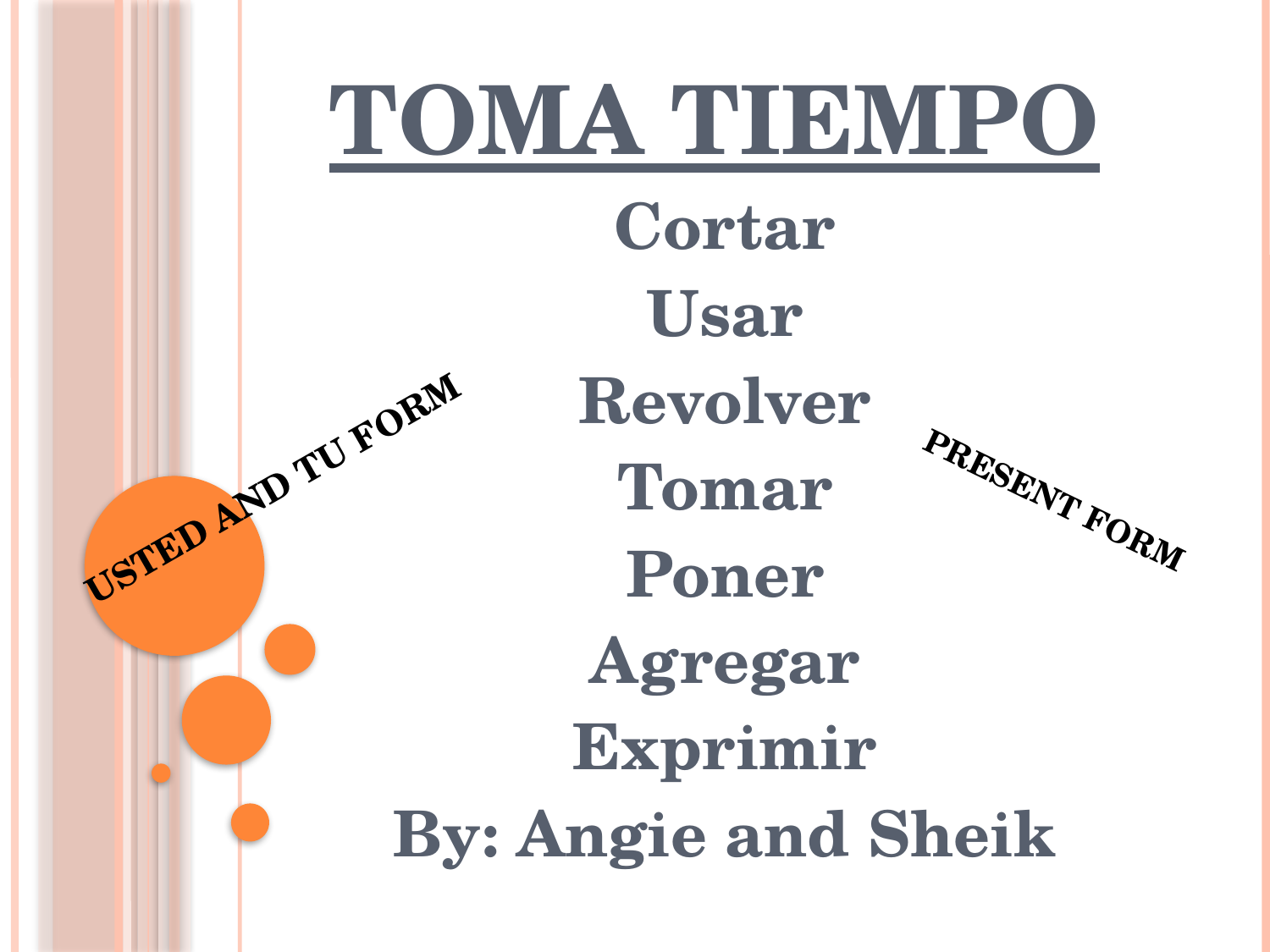

# Toma Tiempo
Cortar
Usar
Revolver
Tomar
Poner
Agregar
Exprimir
By: Angie and Sheik

USTED AND TU FORM
PRESENT FORM